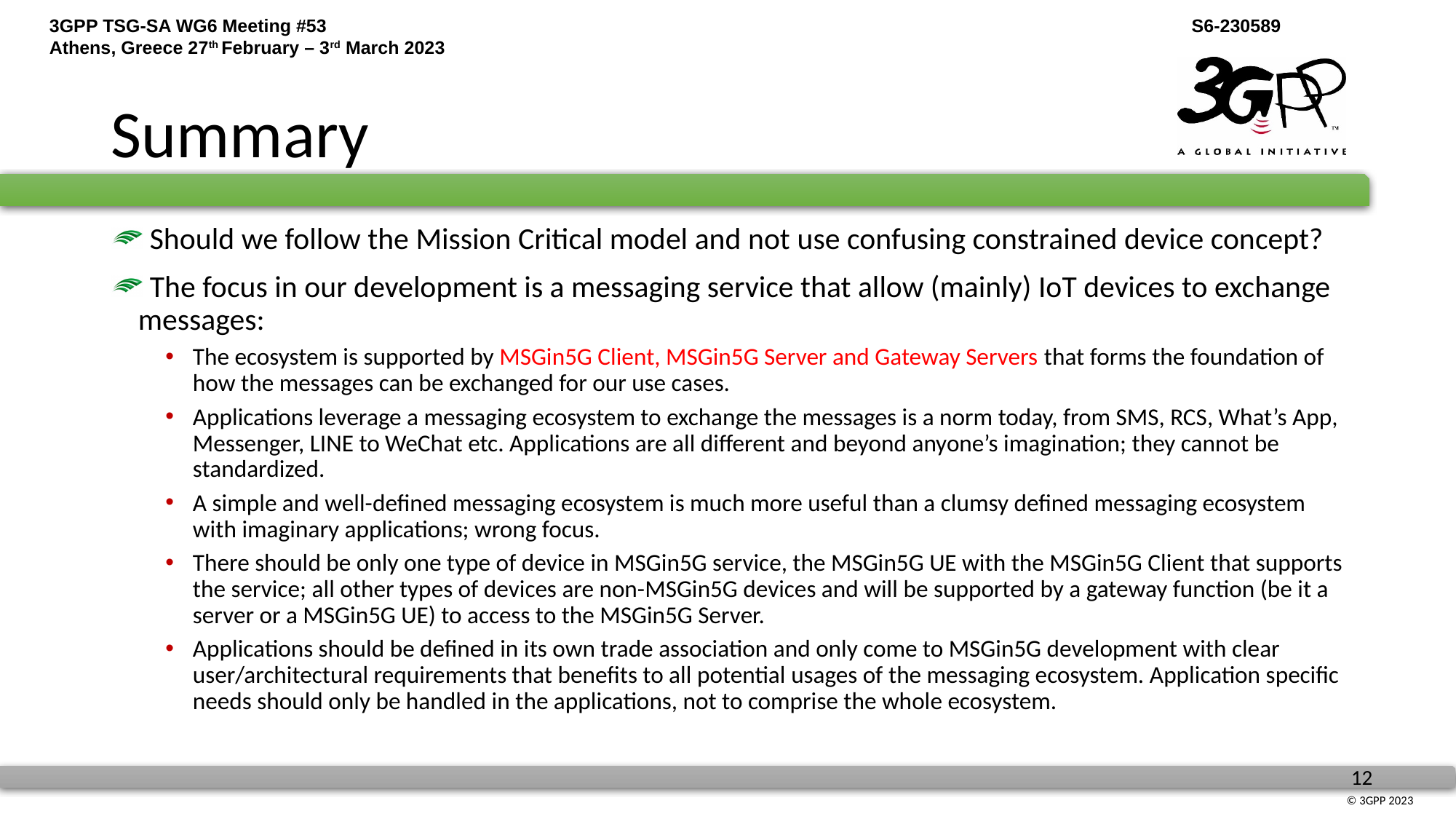

# Summary
 Should we follow the Mission Critical model and not use confusing constrained device concept?
 The focus in our development is a messaging service that allow (mainly) IoT devices to exchange messages:
The ecosystem is supported by MSGin5G Client, MSGin5G Server and Gateway Servers that forms the foundation of how the messages can be exchanged for our use cases.
Applications leverage a messaging ecosystem to exchange the messages is a norm today, from SMS, RCS, What’s App, Messenger, LINE to WeChat etc. Applications are all different and beyond anyone’s imagination; they cannot be standardized.
A simple and well-defined messaging ecosystem is much more useful than a clumsy defined messaging ecosystem with imaginary applications; wrong focus.
There should be only one type of device in MSGin5G service, the MSGin5G UE with the MSGin5G Client that supports the service; all other types of devices are non-MSGin5G devices and will be supported by a gateway function (be it a server or a MSGin5G UE) to access to the MSGin5G Server.
Applications should be defined in its own trade association and only come to MSGin5G development with clear user/architectural requirements that benefits to all potential usages of the messaging ecosystem. Application specific needs should only be handled in the applications, not to comprise the whole ecosystem.